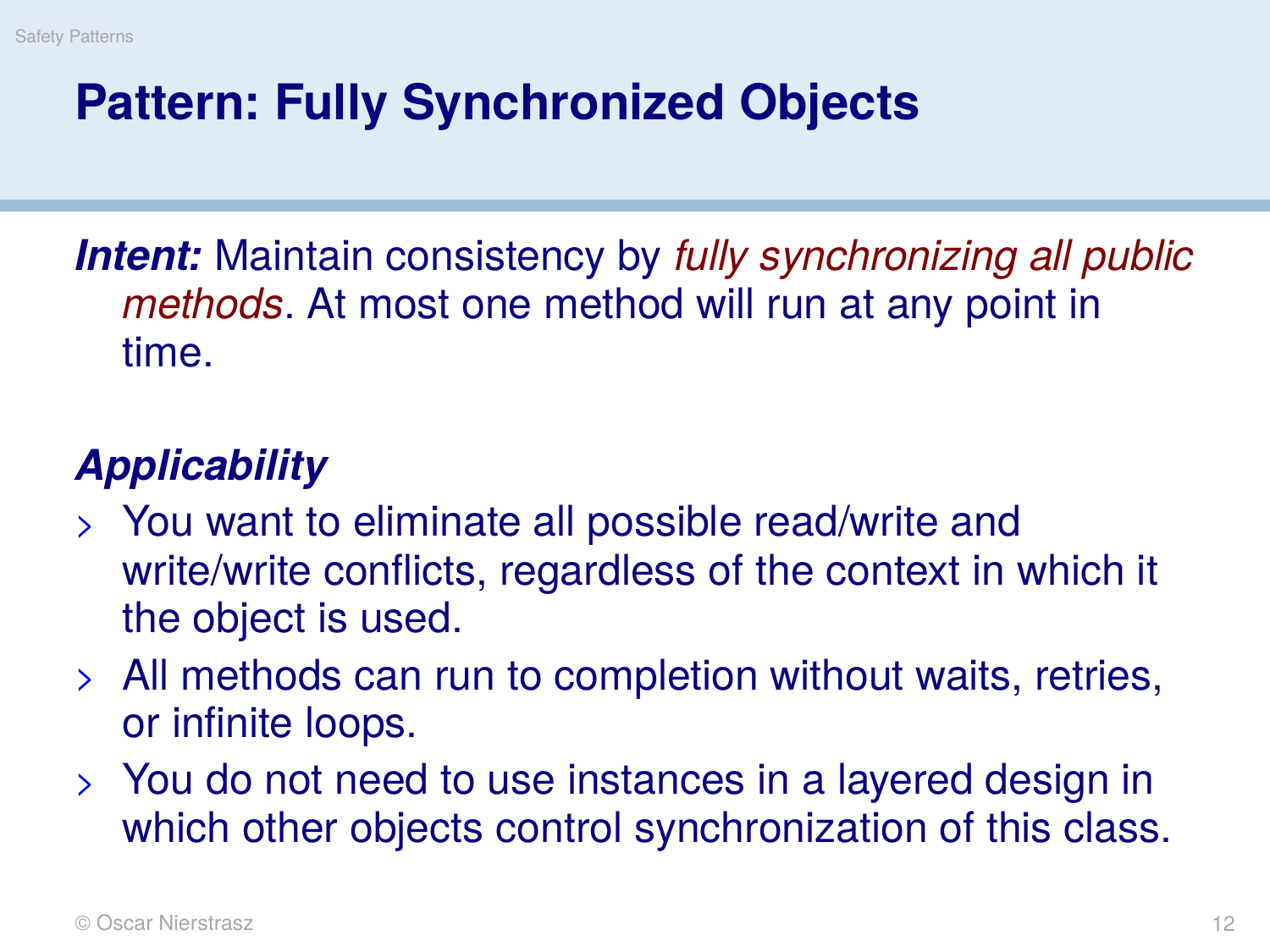

Safety Patterns
# Pattern: Fully Synchronized Objects
Intent: Maintain consistency by fully synchronizing all public methods. At most one method will run at any point in time.

Applicability
You want to eliminate all possible read/write and write/write conflicts, regardless of the context in which it the object is used.
All methods can run to completion without waits, retries, or infinite loops.
You do not need to use instances in a layered design in which other objects control synchronization of this class.
© Oscar Nierstrasz
12